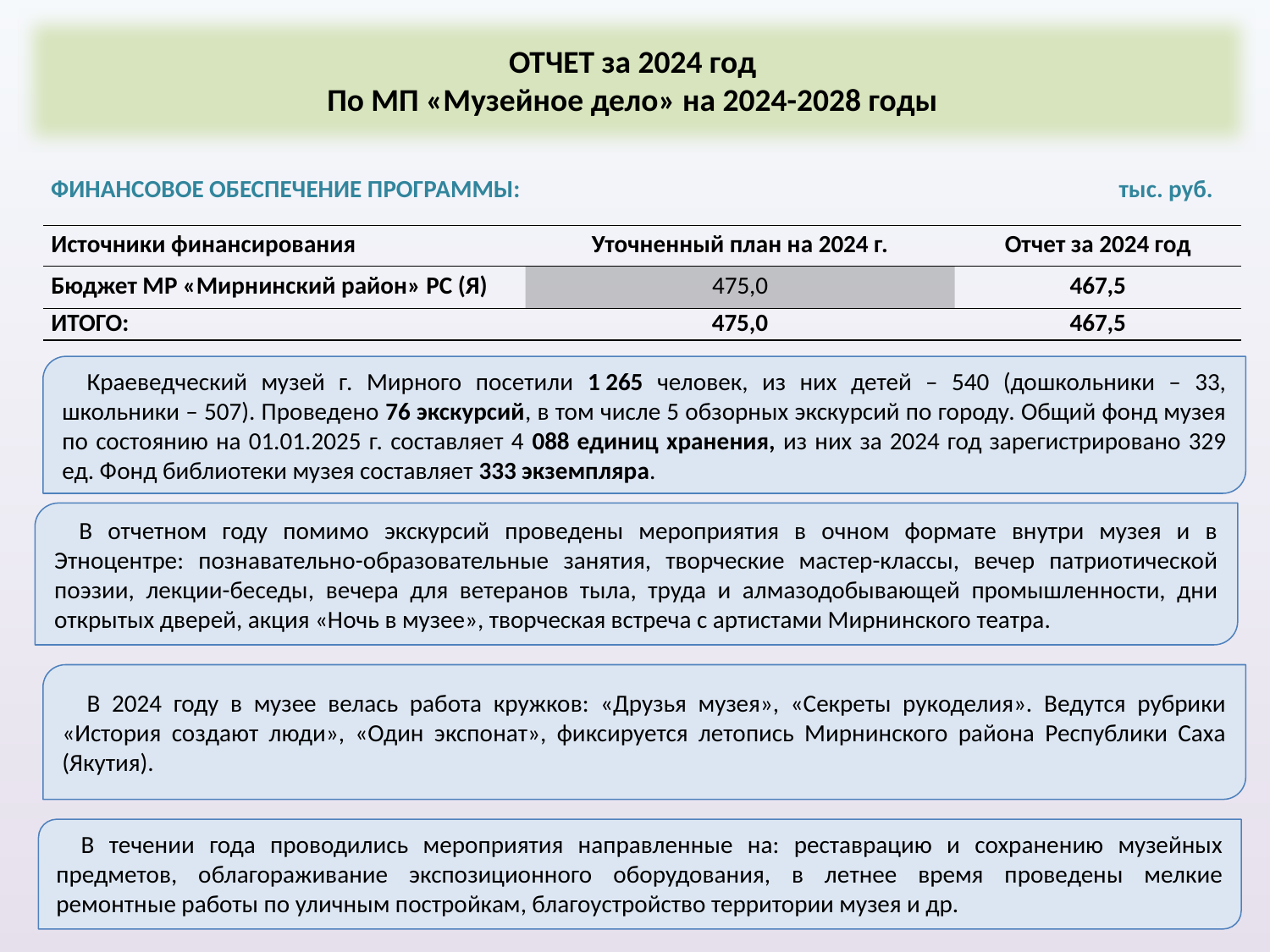

ОТЧЕТ за 2024 год
По МП «Музейное дело» на 2024-2028 годы
ФИНАНСОВОЕ ОБЕСПЕЧЕНИЕ ПРОГРАММЫ:                                                                                                             тыс. руб.
| Источники финансирования | Уточненный план на 2024 г. | Отчет за 2024 год |
| --- | --- | --- |
| Бюджет МР «Мирнинский район» РС (Я) | 475,0 | 467,5 |
| ИТОГО: | 475,0 | 467,5 |
Краеведческий музей г. Мирного посетили 1 265 человек, из них детей – 540 (дошкольники – 33, школьники – 507). Проведено 76 экскурсий, в том числе 5 обзорных экскурсий по городу. Общий фонд музея по состоянию на 01.01.2025 г. составляет 4 088 единиц хранения, из них за 2024 год зарегистрировано 329 ед. Фонд библиотеки музея составляет 333 экземпляра.
В отчетном году помимо экскурсий проведены мероприятия в очном формате внутри музея и в Этноцентре: познавательно-образовательные занятия, творческие мастер-классы, вечер патриотической поэзии, лекции-беседы, вечера для ветеранов тыла, труда и алмазодобывающей промышленности, дни открытых дверей, акция «Ночь в музее», творческая встреча с артистами Мирнинского театра.
В 2024 году в музее велась работа кружков: «Друзья музея», «Секреты рукоделия». Ведутся рубрики «История создают люди», «Один экспонат», фиксируется летопись Мирнинского района Республики Саха (Якутия).

В течении года проводились мероприятия направленные на: реставрацию и сохранению музейных предметов, облагораживание экспозиционного оборудования, в летнее время проведены мелкие ремонтные работы по уличным постройкам, благоустройство территории музея и др.